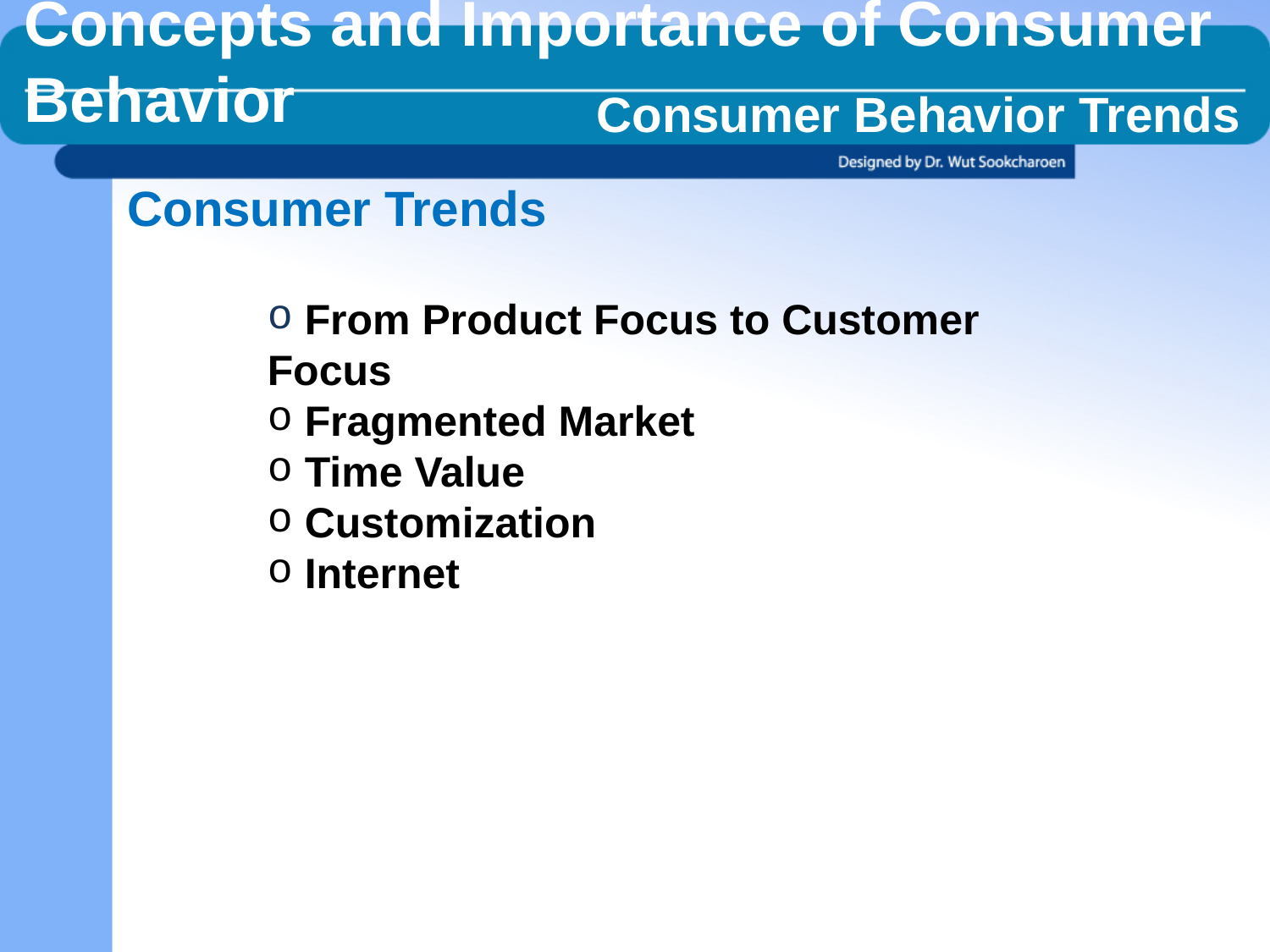

Concepts and Importance of Consumer Behavior
Consumer Behavior Trends
Consumer Trends
 From Product Focus to Customer Focus
 Fragmented Market
 Time Value
 Customization
 Internet